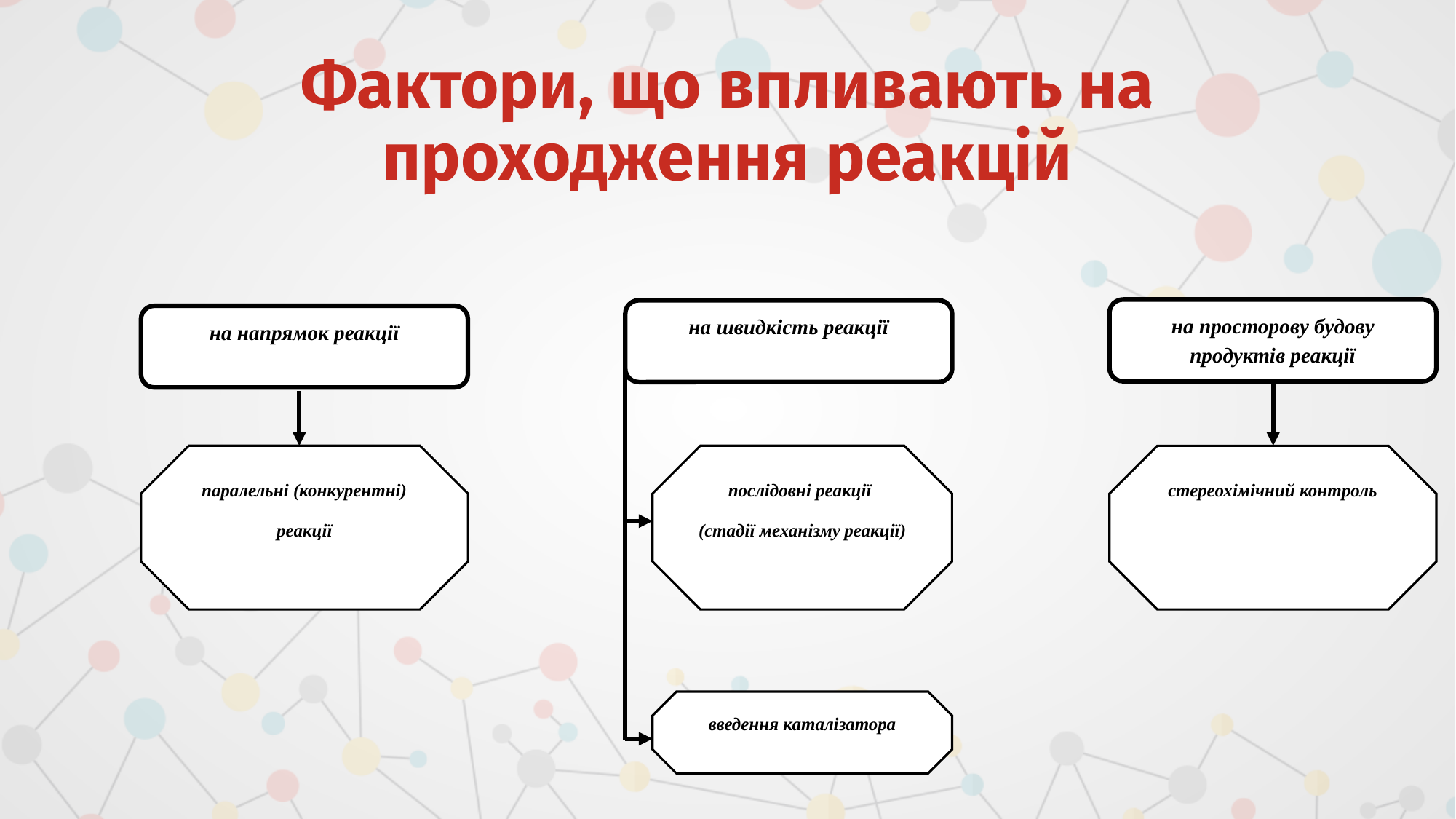

# Фактори, що впливають на проходження реакцій
на просторову будову продуктів реакції
на швидкість реакції
на напрямок реакції
паралельні (конкурентні)
реакції
послідовні реакції
(стадії механізму реакції)
стереохімічний контроль
введення каталізатора